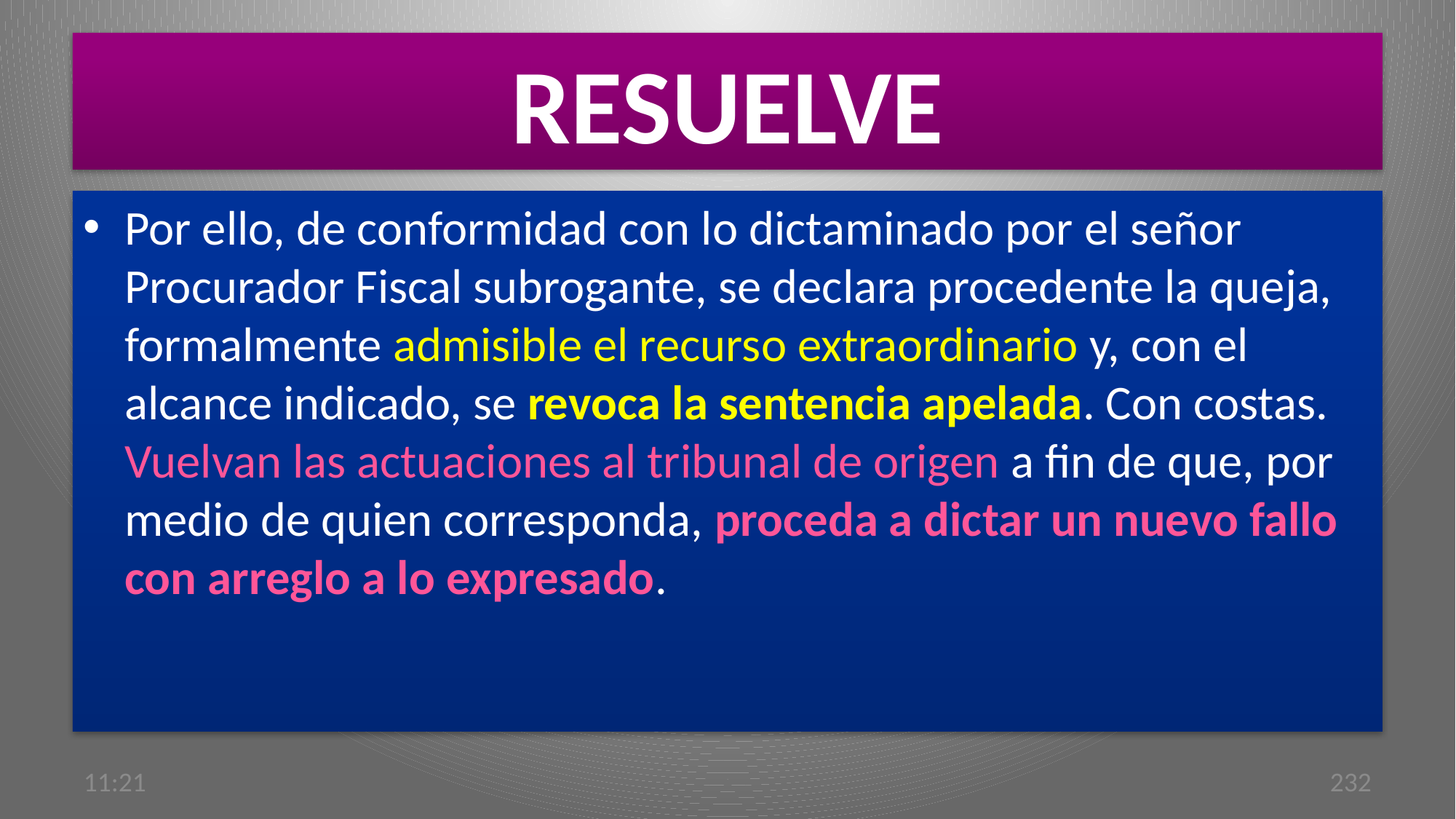

# RESUELVE
Por ello, de conformidad con lo dictaminado por el señor Procurador Fiscal subrogante, se declara procedente la queja, formalmente admisible el recurso extraordinario y, con el alcance indicado, se revoca la sentencia apelada. Con costas. Vuelvan las actuaciones al tribunal de origen a fin de que, por medio de quien corresponda, proceda a dictar un nuevo fallo con arreglo a lo expresado.

11:21
232